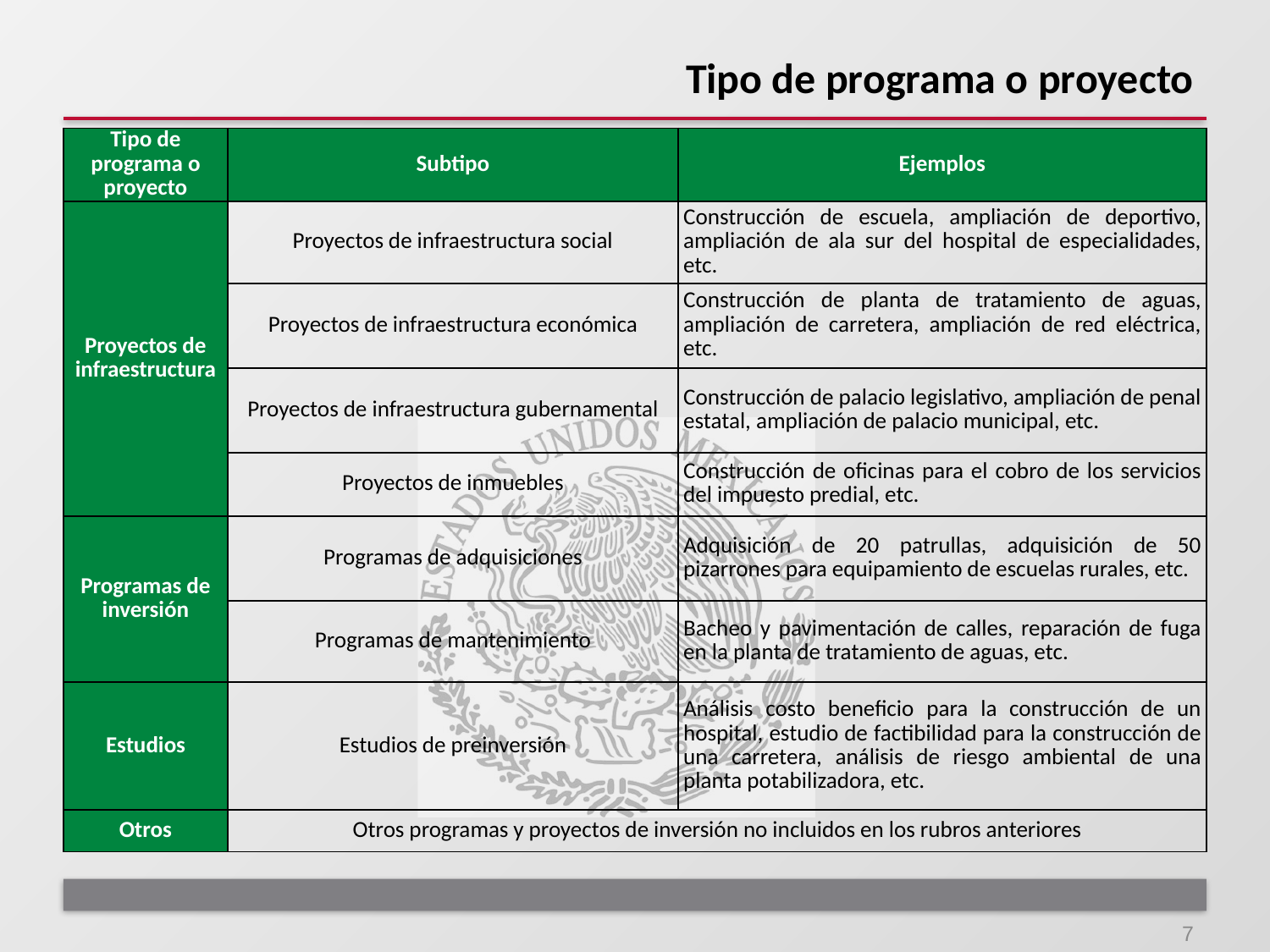

# Tipo de programa o proyecto
| Tipo de programa o proyecto | Subtipo | Ejemplos |
| --- | --- | --- |
| Proyectos de infraestructura | Proyectos de infraestructura social | Construcción de escuela, ampliación de deportivo, ampliación de ala sur del hospital de especialidades, etc. |
|  | Proyectos de infraestructura económica | Construcción de planta de tratamiento de aguas, ampliación de carretera, ampliación de red eléctrica, etc. |
|  | Proyectos de infraestructura gubernamental | Construcción de palacio legislativo, ampliación de penal estatal, ampliación de palacio municipal, etc. |
|  | Proyectos de inmuebles | Construcción de oficinas para el cobro de los servicios del impuesto predial, etc. |
| Programas de inversión | Programas de adquisiciones | Adquisición de 20 patrullas, adquisición de 50 pizarrones para equipamiento de escuelas rurales, etc. |
|  | Programas de mantenimiento | Bacheo y pavimentación de calles, reparación de fuga en la planta de tratamiento de aguas, etc. |
| Estudios | Estudios de preinversión | Análisis costo beneficio para la construcción de un hospital, estudio de factibilidad para la construcción de una carretera, análisis de riesgo ambiental de una planta potabilizadora, etc. |
| Otros | Otros programas y proyectos de inversión no incluidos en los rubros anteriores |  |
7